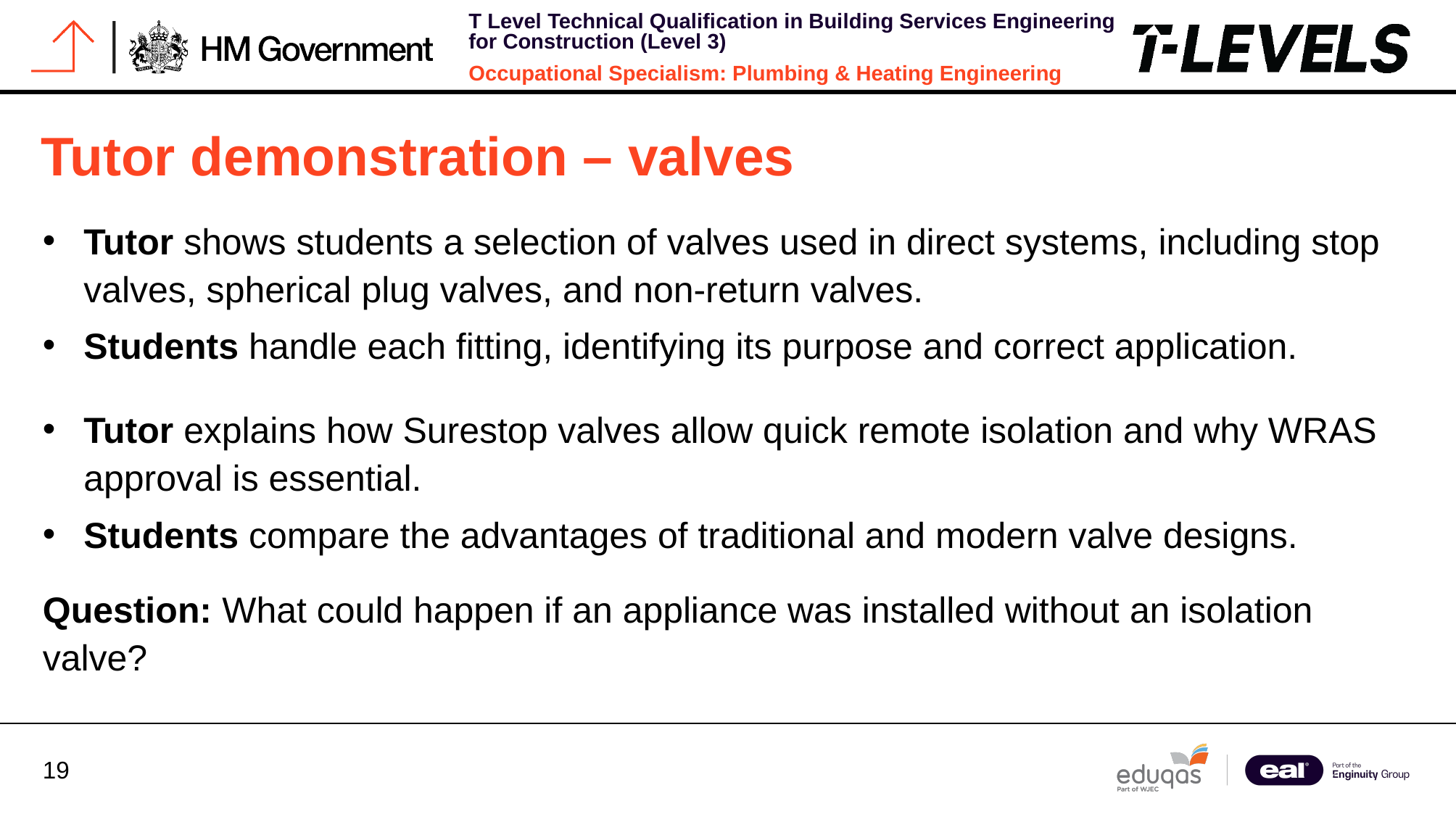

# Tutor demonstration – valves
Tutor shows students a selection of valves used in direct systems, including stop valves, spherical plug valves, and non-return valves.
Students handle each fitting, identifying its purpose and correct application.
Tutor explains how Surestop valves allow quick remote isolation and why WRAS approval is essential.
Students compare the advantages of traditional and modern valve designs.
Question: What could happen if an appliance was installed without an isolation valve?